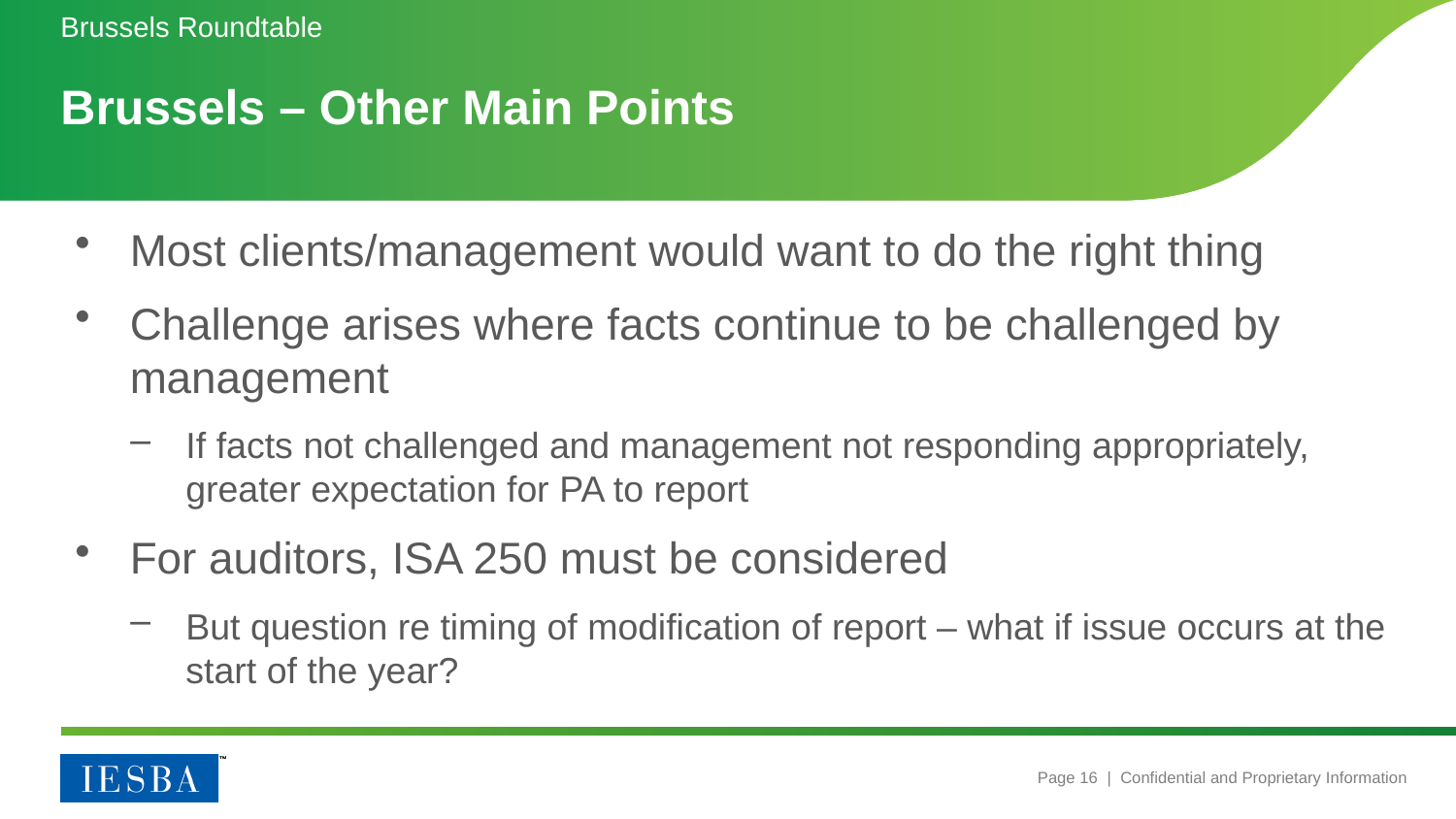

Brussels Roundtable

# Brussels – Other Main Points
Most clients/management would want to do the right thing
Challenge arises where facts continue to be challenged by management
If facts not challenged and management not responding appropriately, greater expectation for PA to report
For auditors, ISA 250 must be considered
But question re timing of modification of report – what if issue occurs at the start of the year?